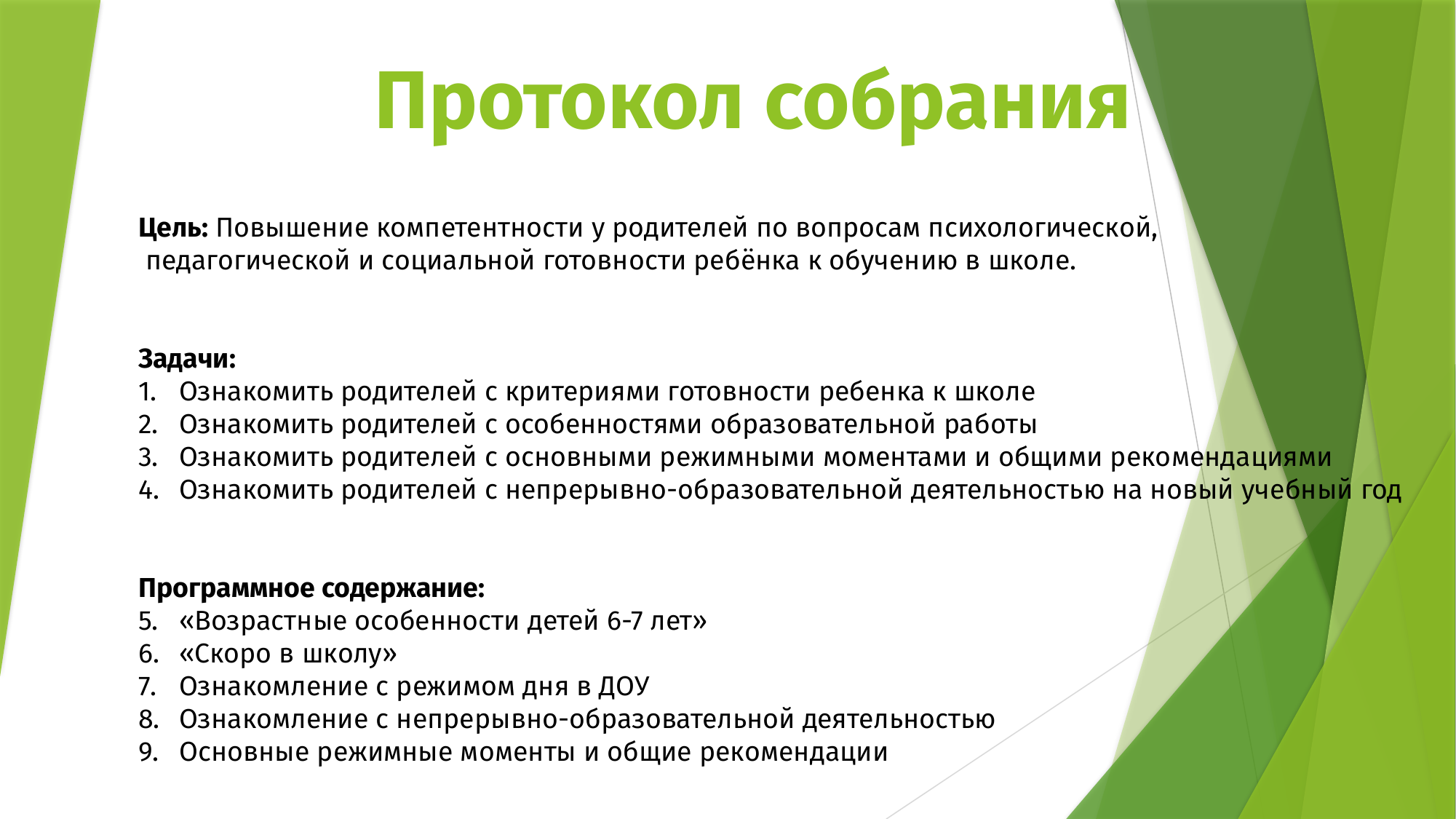

# Протокол собрания
Цель: Повышение компетентности у родителей по вопросам психологической,
 педагогической и социальной готовности ребёнка к обучению в школе.

Задачи:
Ознакомить родителей с критериями готовности ребенка к школе
Ознакомить родителей с особенностями образовательной работы
Ознакомить родителей с основными режимными моментами и общими рекомендациями
Ознакомить родителей с непрерывно-образовательной деятельностью на новый учебный год

Программное содержание:
«Возрастные особенности детей 6-7 лет»
«Скоро в школу»
Ознакомление с режимом дня в ДОУ
Ознакомление с непрерывно-образовательной деятельностью
Основные режимные моменты и общие рекомендации